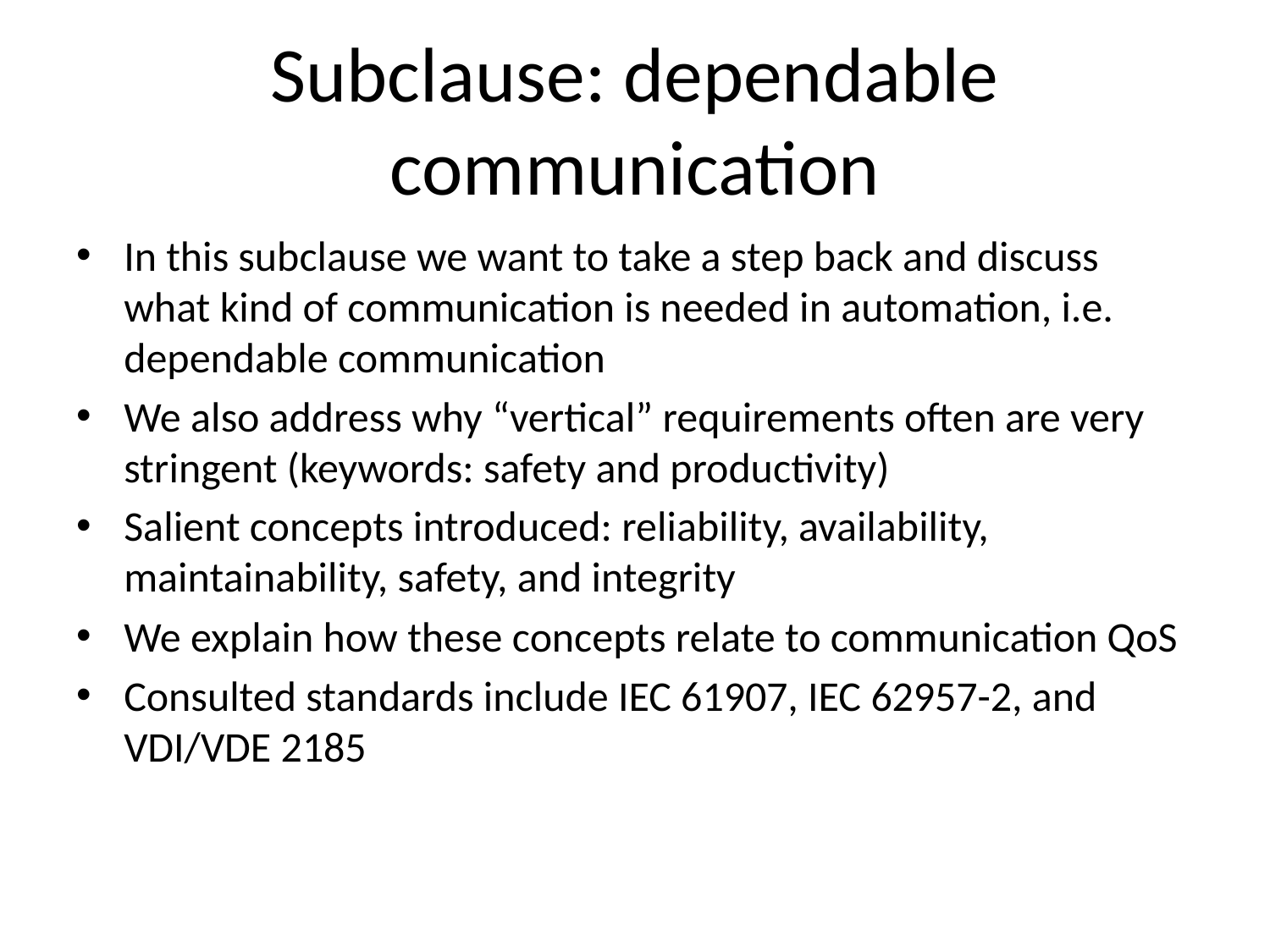

# Subclause: dependable communication
In this subclause we want to take a step back and discuss what kind of communication is needed in automation, i.e. dependable communication
We also address why “vertical” requirements often are very stringent (keywords: safety and productivity)
Salient concepts introduced: reliability, availability, maintainability, safety, and integrity
We explain how these concepts relate to communication QoS
Consulted standards include IEC 61907, IEC 62957-2, and VDI/VDE 2185